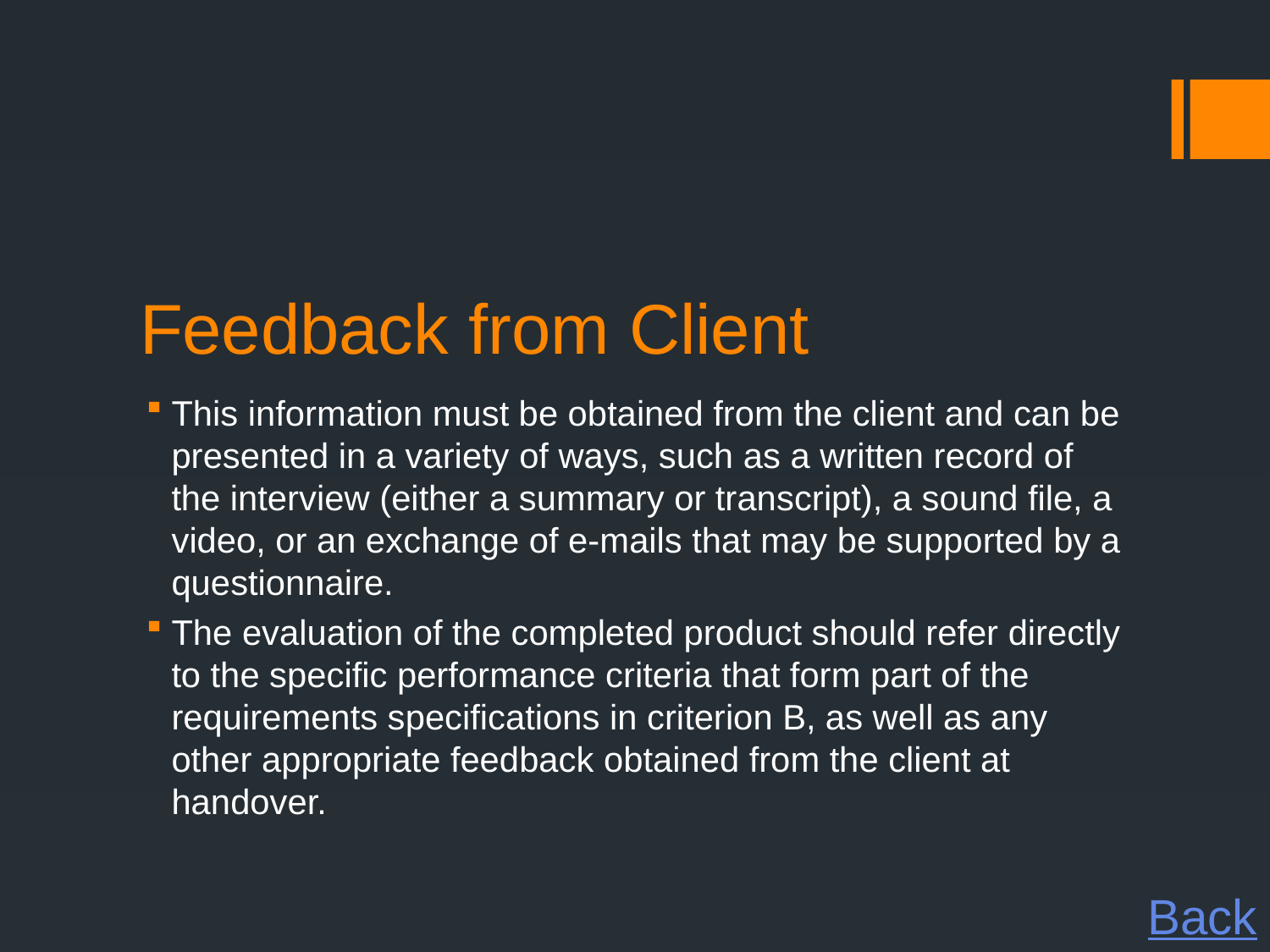

# Feedback from Client
This information must be obtained from the client and can be presented in a variety of ways, such as a written record of the interview (either a summary or transcript), a sound file, a video, or an exchange of e-mails that may be supported by a questionnaire.
The evaluation of the completed product should refer directly to the specific performance criteria that form part of the requirements specifications in criterion B, as well as any other appropriate feedback obtained from the client at handover.
Back